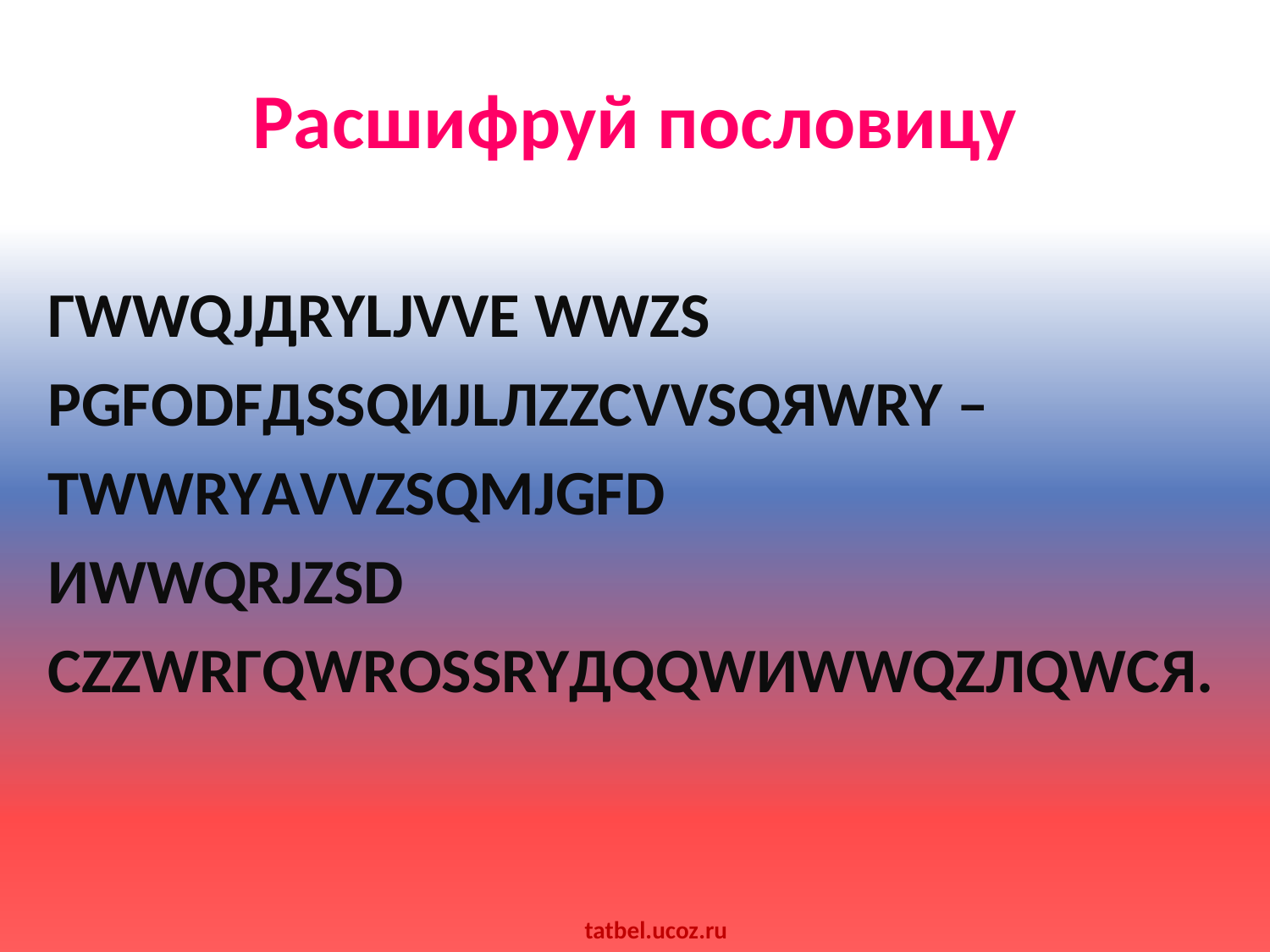

# Расшифруй пословицу
ГWWQJДRYLJVVЕ WWZS
РGFОDFДSSQИJLЛZZСVVSQЯWRY –
ТWWRYАVVZSQМJGFD
ИWWQRJZSD
СZZWRГQWRОSSRYДQQWИWWQZЛQWСЯ.